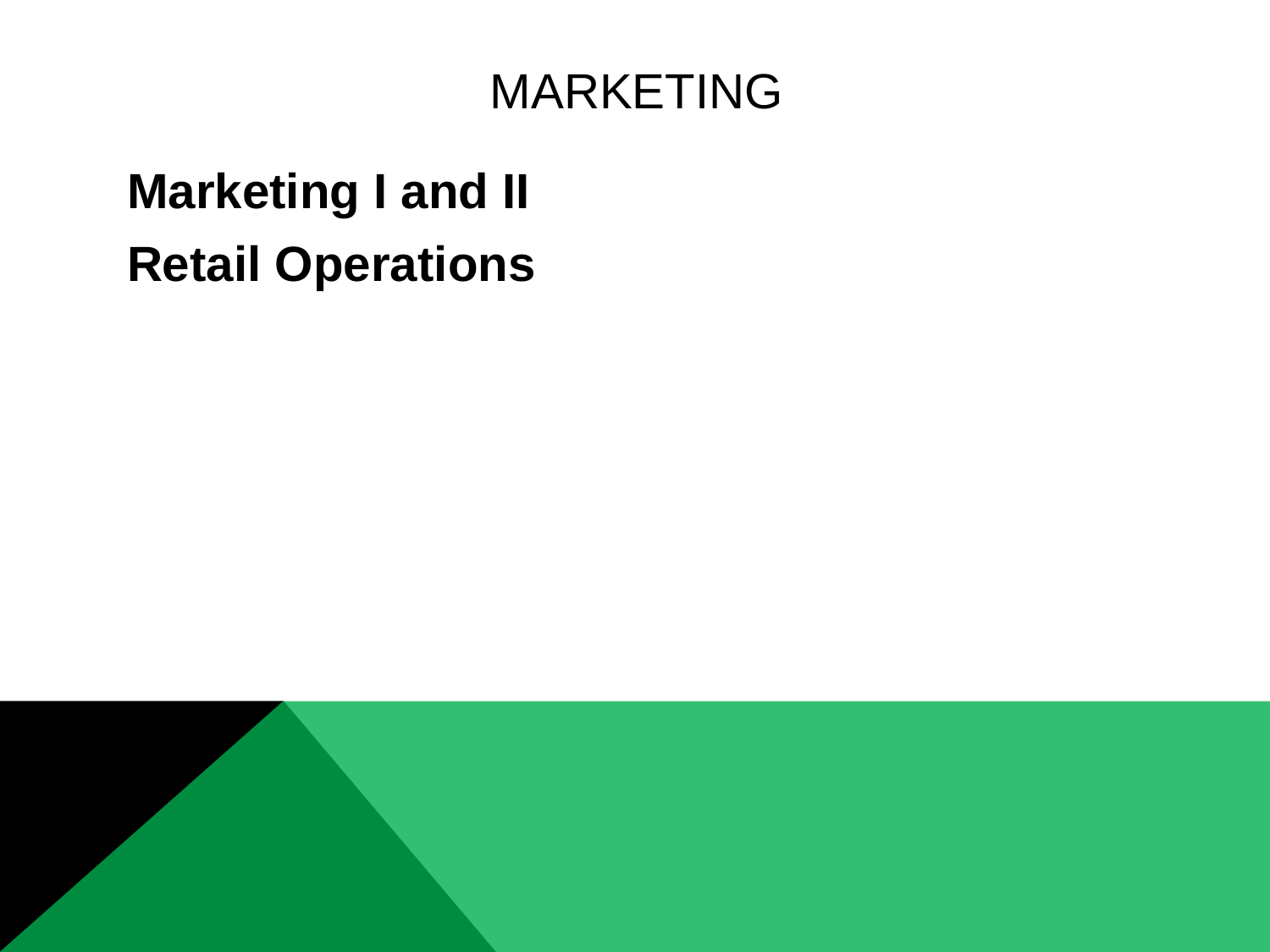

# Marketing
Marketing I and II
Retail Operations